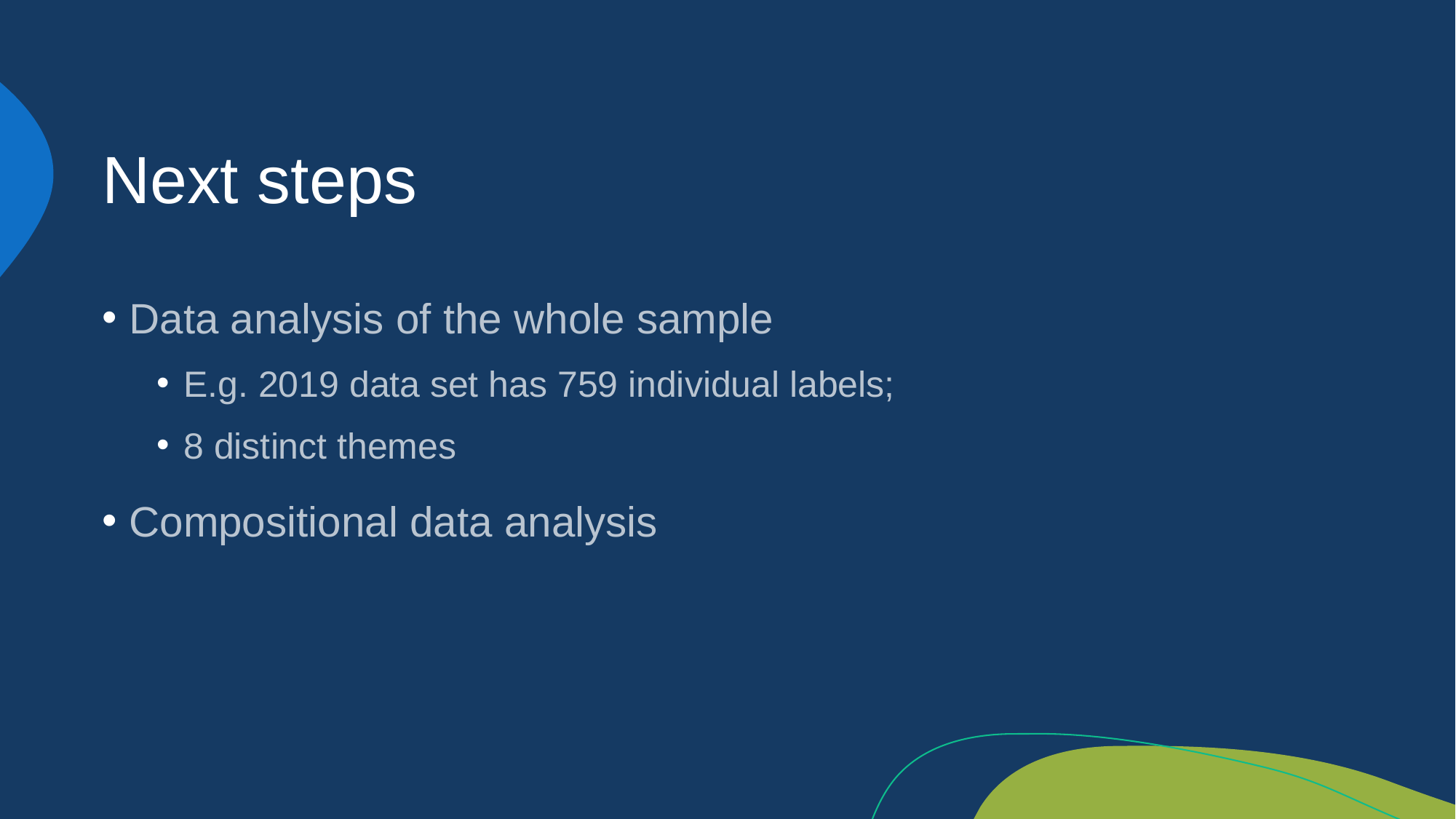

# Next steps
Data analysis of the whole sample
E.g. 2019 data set has 759 individual labels;
8 distinct themes
Compositional data analysis